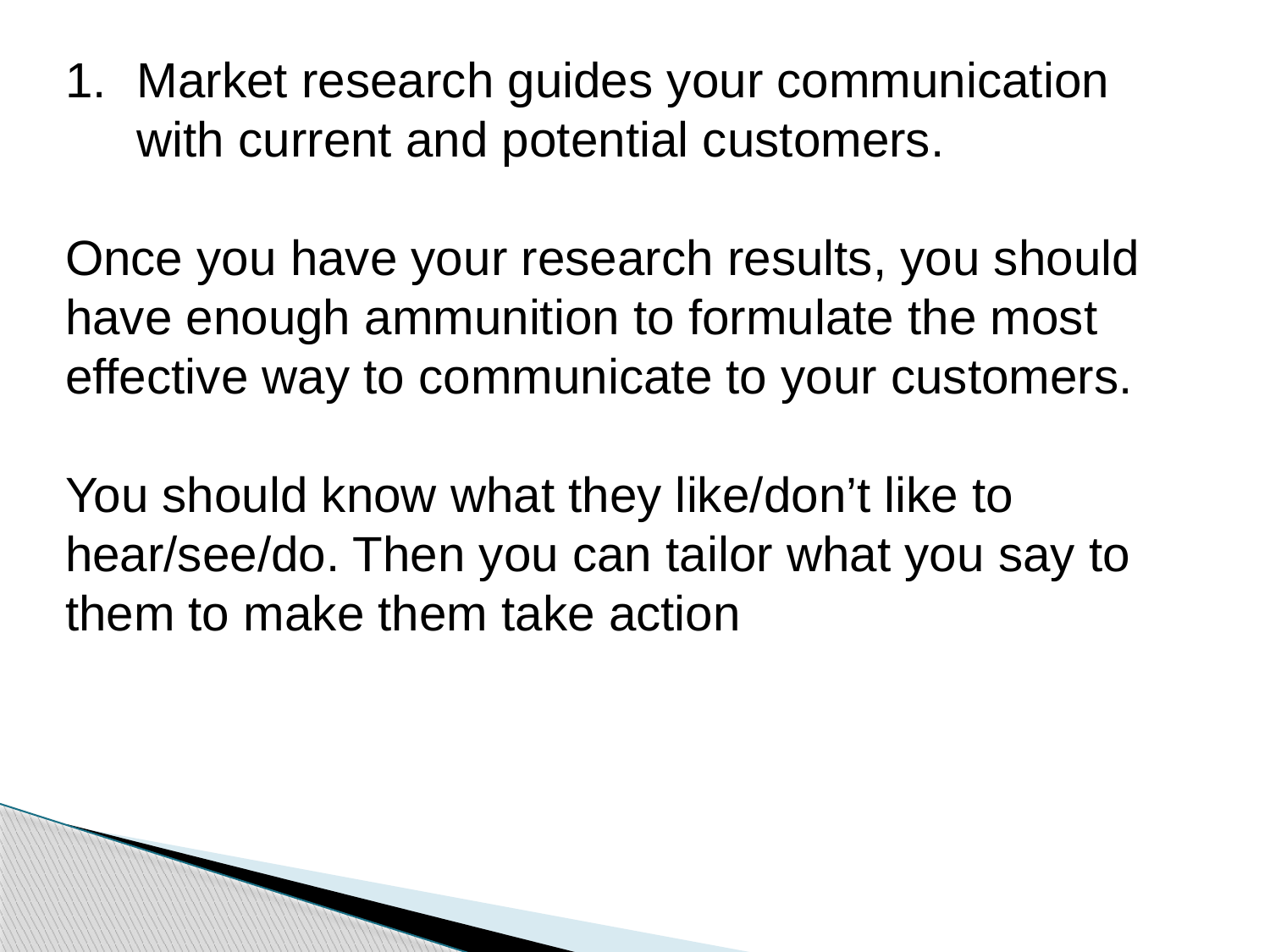

Market research guides your communication with current and potential customers.

Once you have your research results, you should have enough ammunition to formulate the most effective way to communicate to your customers.

You should know what they like/don’t like to hear/see/do. Then you can tailor what you say to them to make them take action